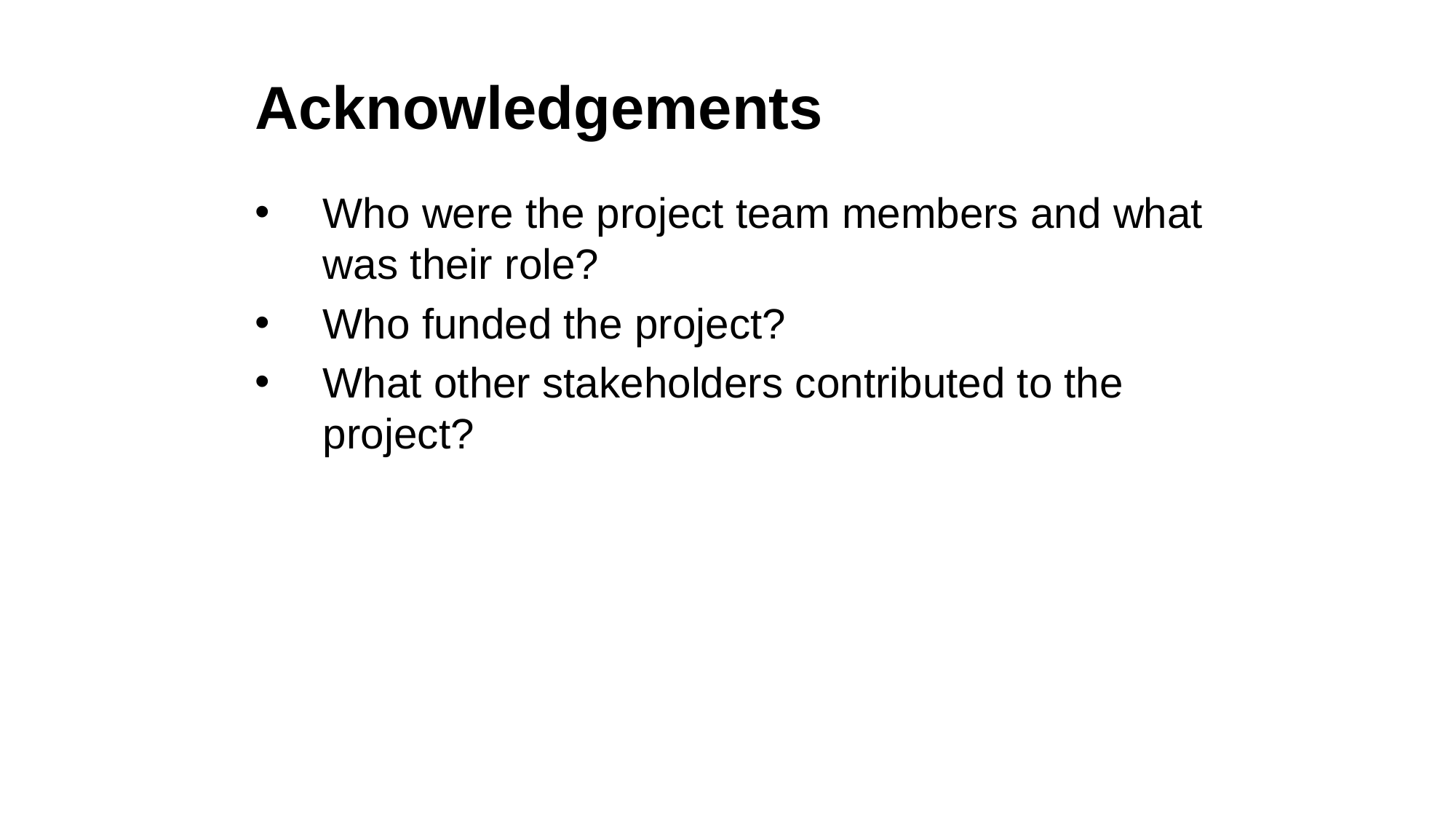

Acknowledgements
Who were the project team members and what was their role?
Who funded the project?
What other stakeholders contributed to the project?